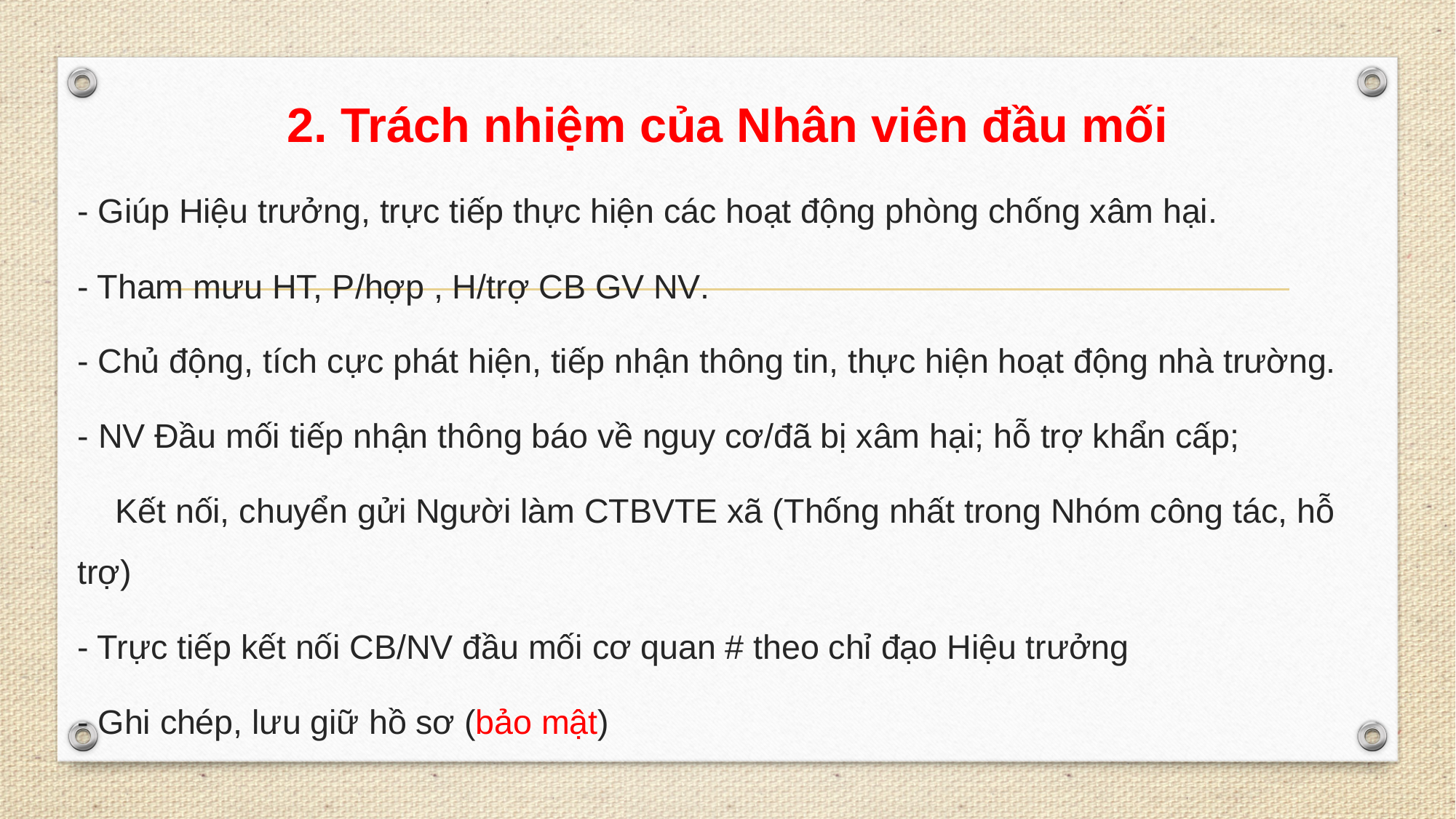

# 2. Trách nhiệm của Nhân viên đầu mối
- Giúp Hiệu trưởng, trực tiếp thực hiện các hoạt động phòng chống xâm hại.
- Tham mưu HT, P/hợp , H/trợ CB GV NV.
- Chủ động, tích cực phát hiện, tiếp nhận thông tin, thực hiện hoạt động nhà trường.
- NV Đầu mối tiếp nhận thông báo về nguy cơ/đã bị xâm hại; hỗ trợ khẩn cấp;
    Kết nối, chuyển gửi Người làm CTBVTE xã (Thống nhất trong Nhóm công tác, hỗ trợ)
- Trực tiếp kết nối CB/NV đầu mối cơ quan # theo chỉ đạo Hiệu trưởng
- Ghi chép, lưu giữ hồ sơ (bảo mật)